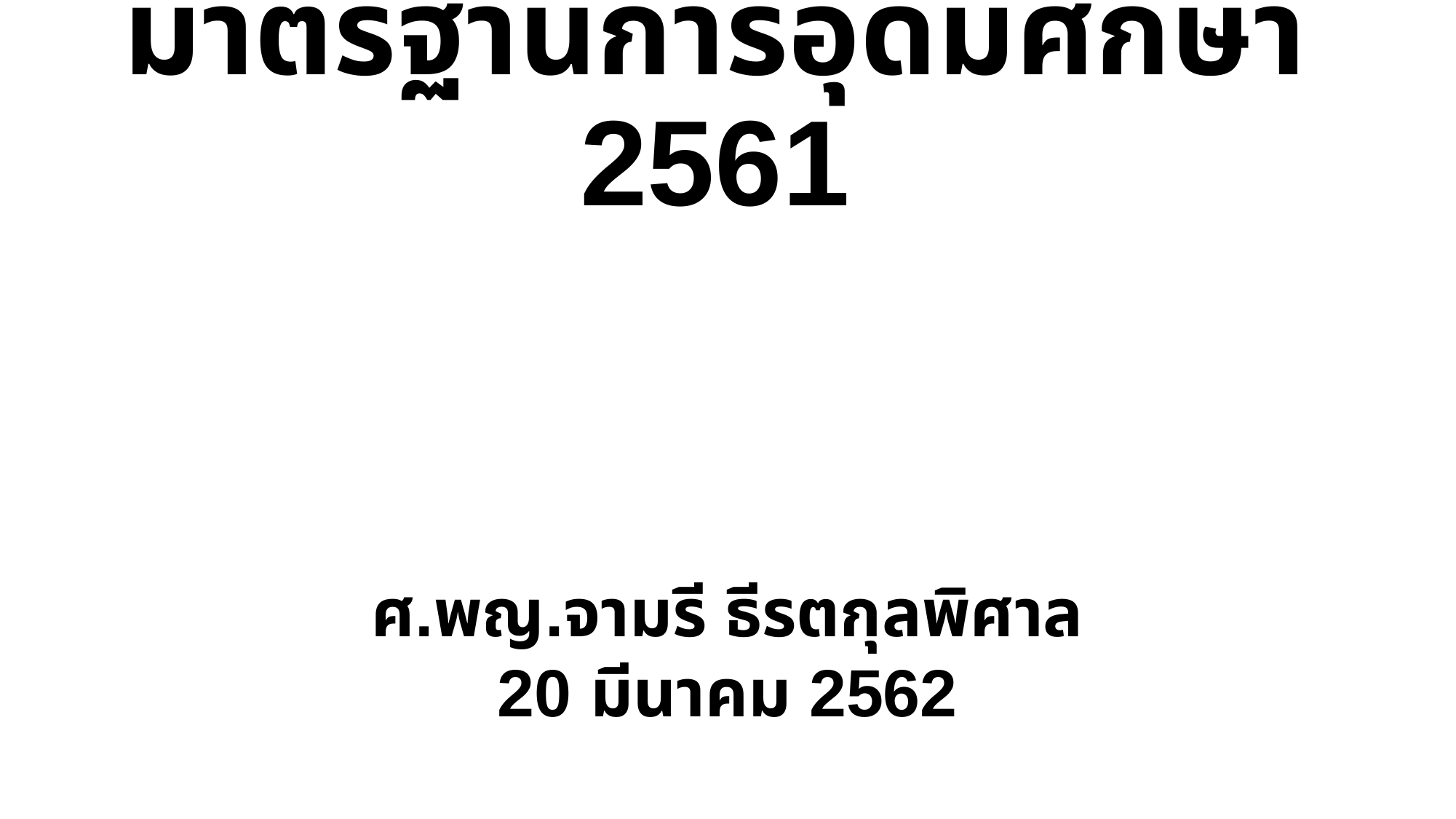

# มาตรฐานการอุดมศึกษา 2561
ศ.พญ.จามรี ธีรตกุลพิศาล
20 มีนาคม 2562